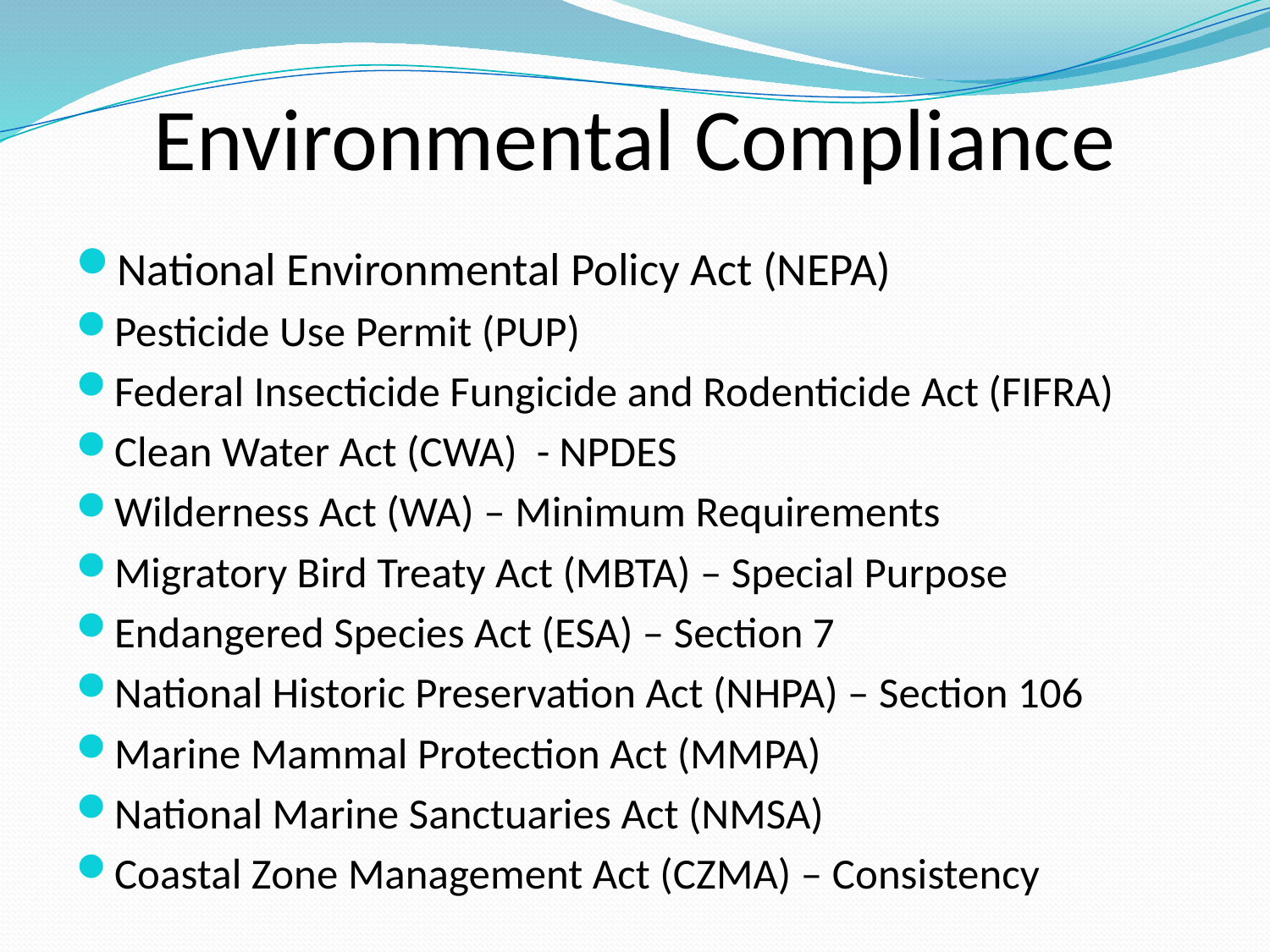

# Environmental Compliance
National Environmental Policy Act (NEPA)
Pesticide Use Permit (PUP)
Federal Insecticide Fungicide and Rodenticide Act (FIFRA)
Clean Water Act (CWA)  - NPDES
Wilderness Act (WA) – Minimum Requirements
Migratory Bird Treaty Act (MBTA) – Special Purpose
Endangered Species Act (ESA) – Section 7
National Historic Preservation Act (NHPA) – Section 106
Marine Mammal Protection Act (MMPA)
National Marine Sanctuaries Act (NMSA)
Coastal Zone Management Act (CZMA) – Consistency